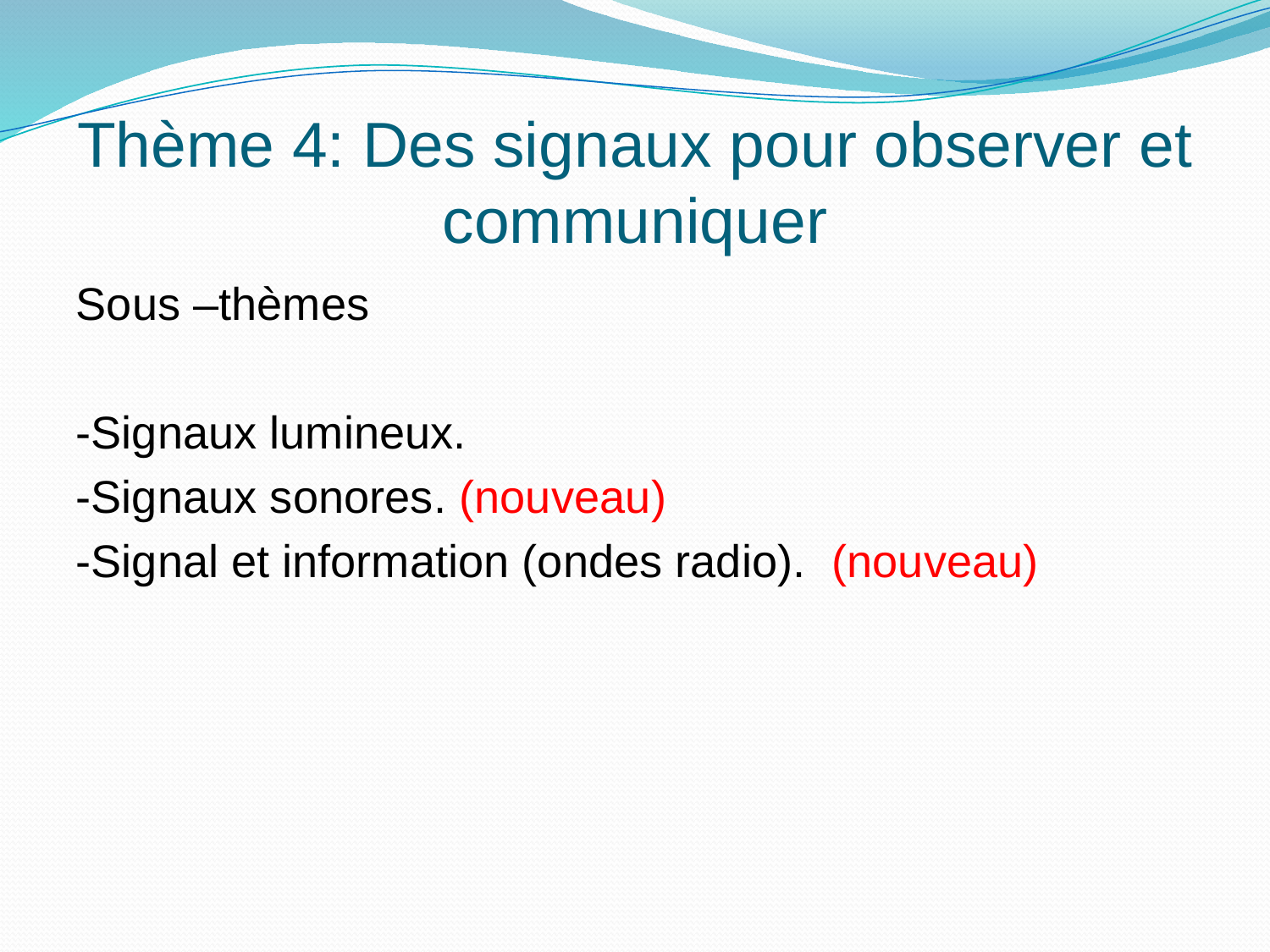

# Thème 4: Des signaux pour observer et communiquer
Sous –thèmes

-Signaux lumineux.
-Signaux sonores. (nouveau)
-Signal et information (ondes radio).  (nouveau)